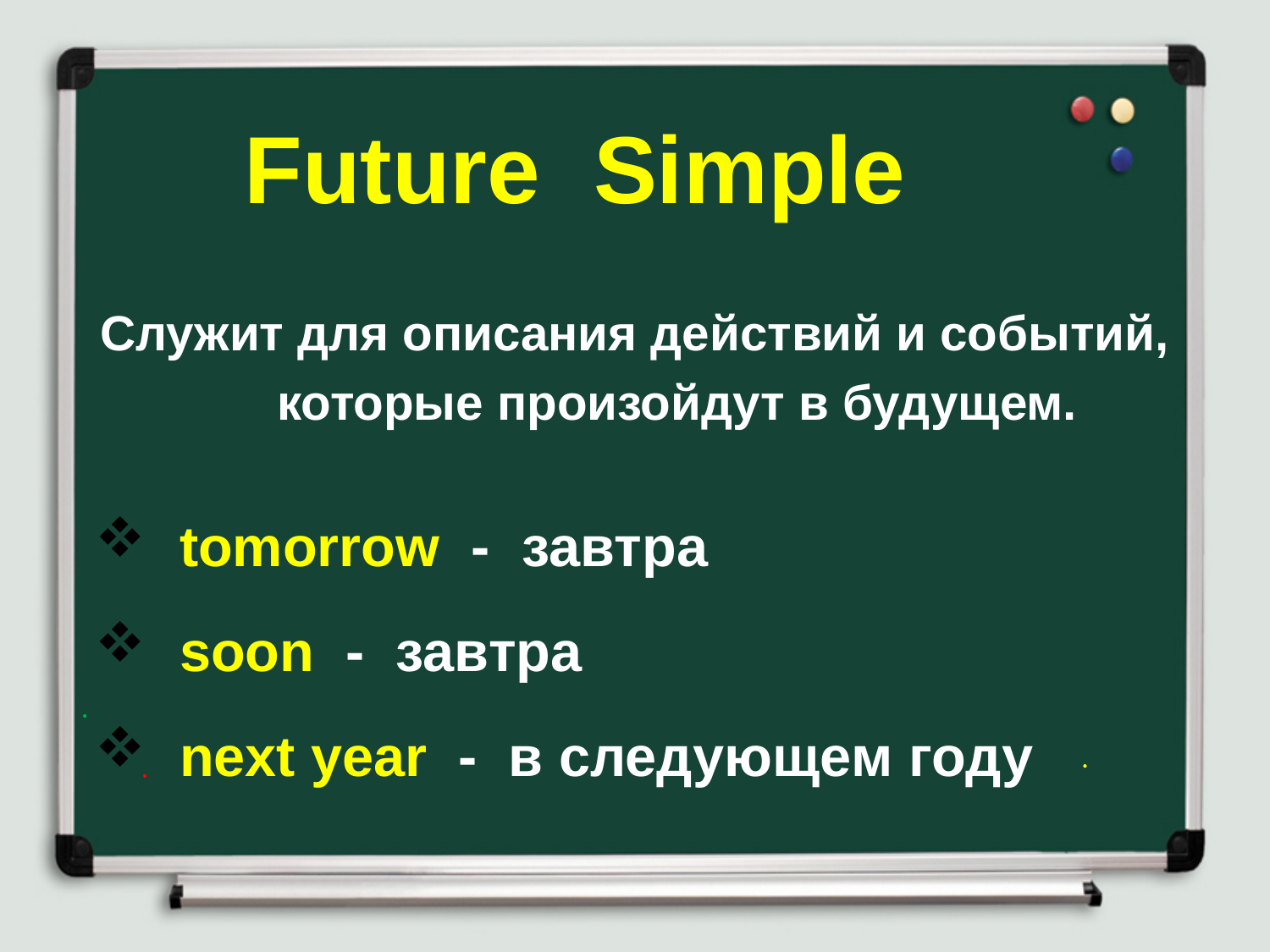

# Future  Simple

Служит для описания действий и событий, которые произойдут в будущем.

tomorrow  -  завтра
soon  -  завтра
next year  -  в следующем году